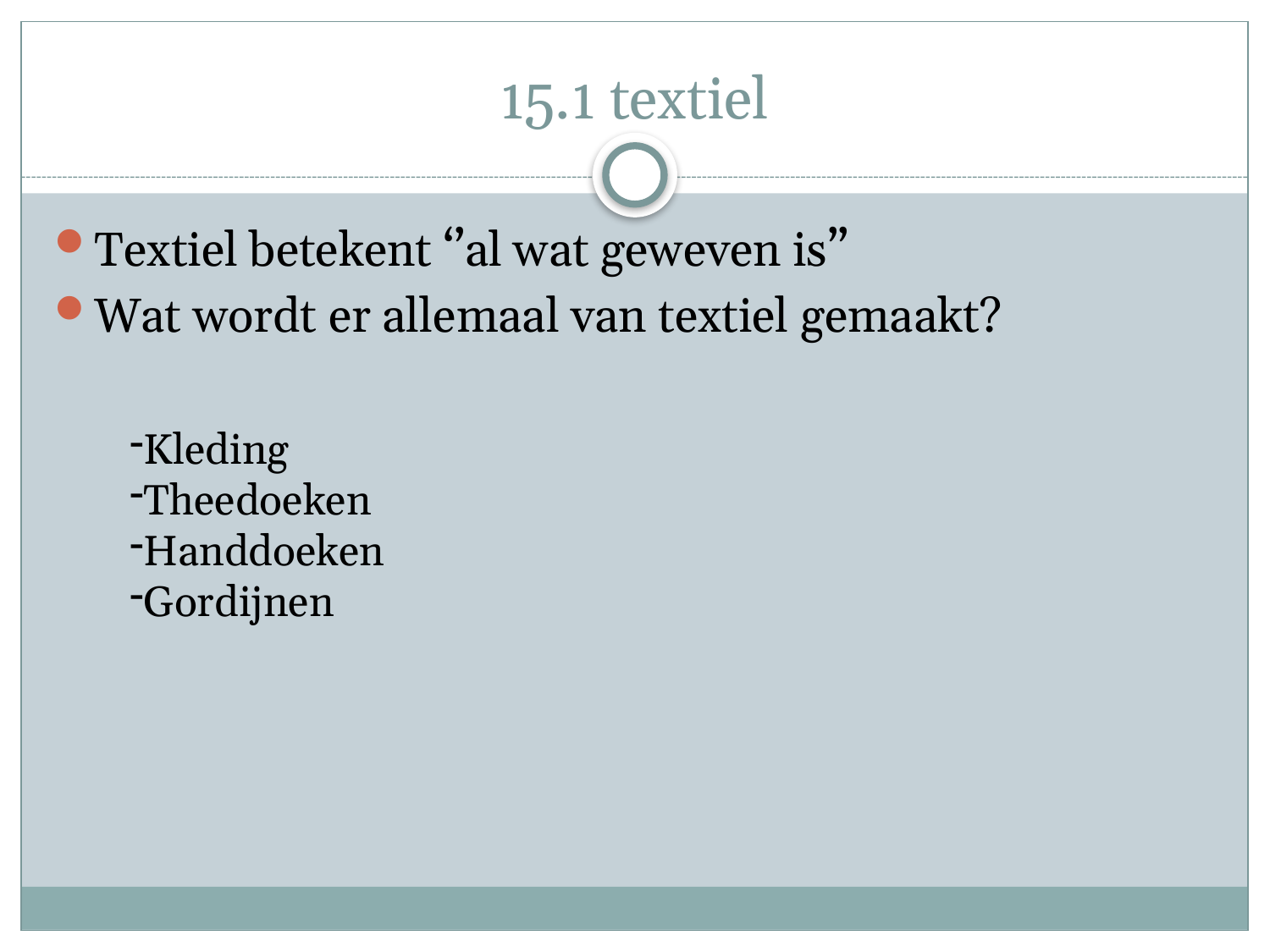

# 15.1 textiel
Textiel betekent ‘’al wat geweven is’’
Wat wordt er allemaal van textiel gemaakt?

Kleding
Theedoeken
Handdoeken
Gordijnen